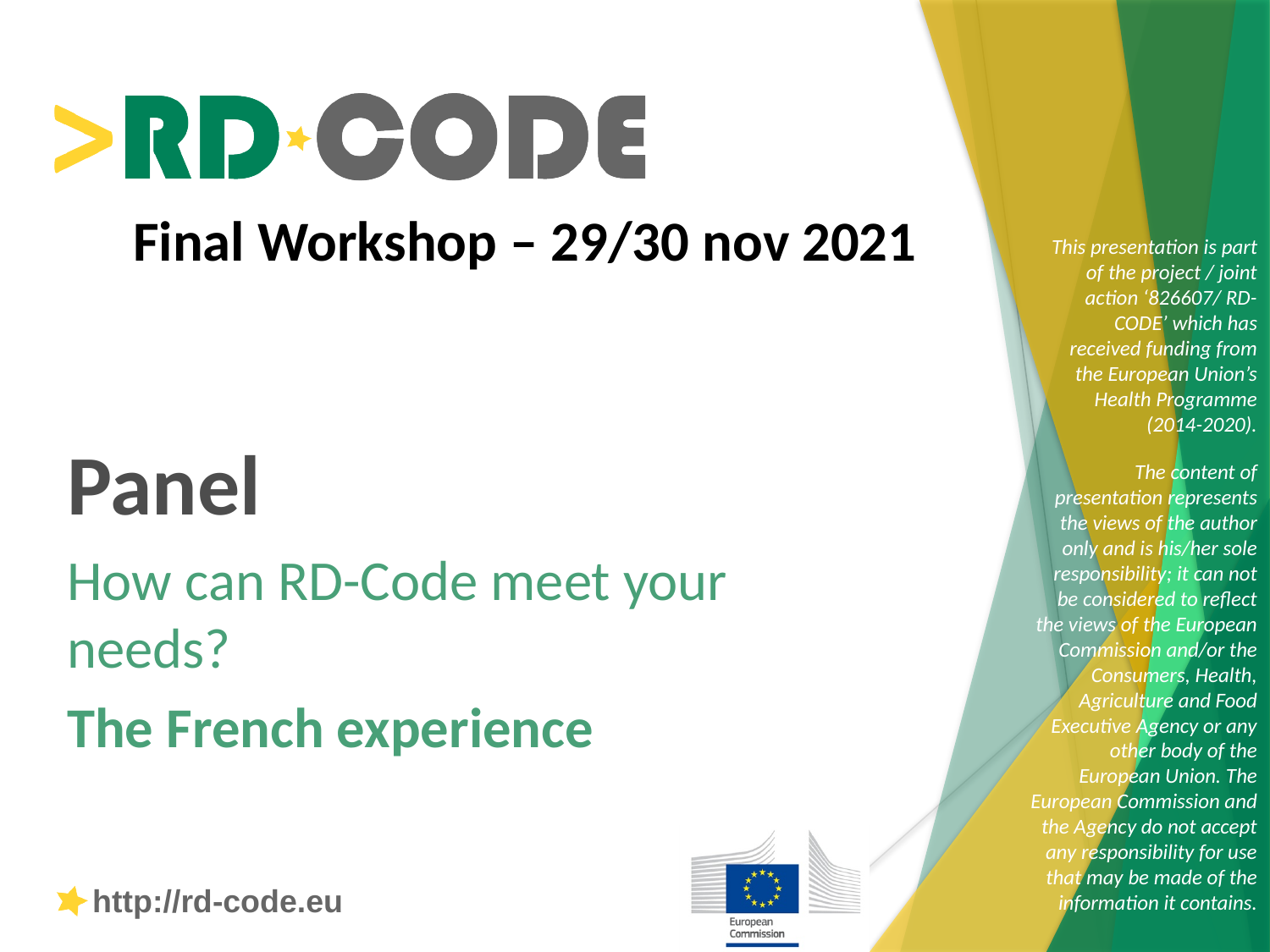

Final Workshop – 29/30 nov 2021
# Panel
How can RD-Code meet your needs?
The French experience